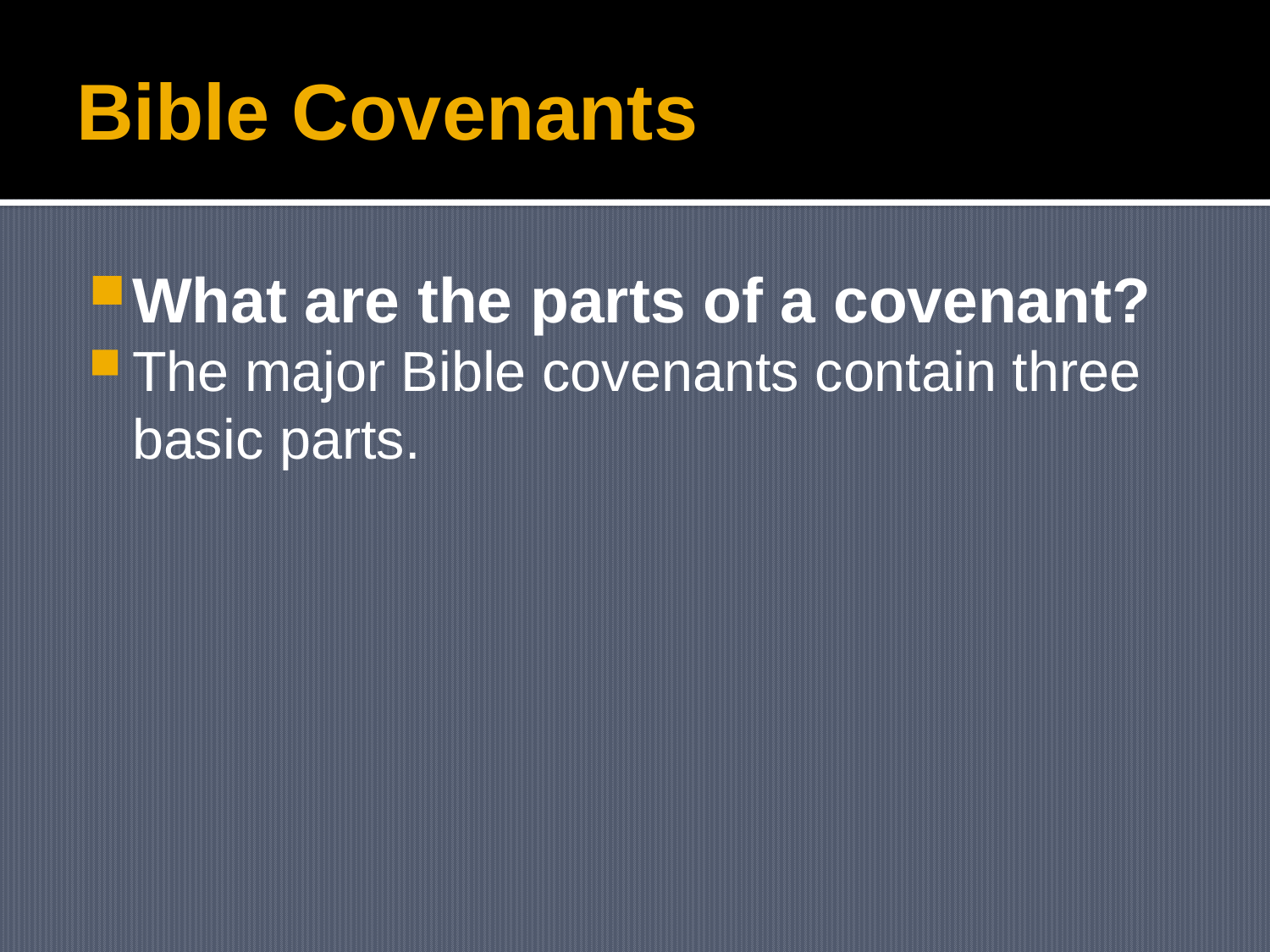

# Bible Covenants
What are the parts of a covenant?
The major Bible covenants contain three basic parts.